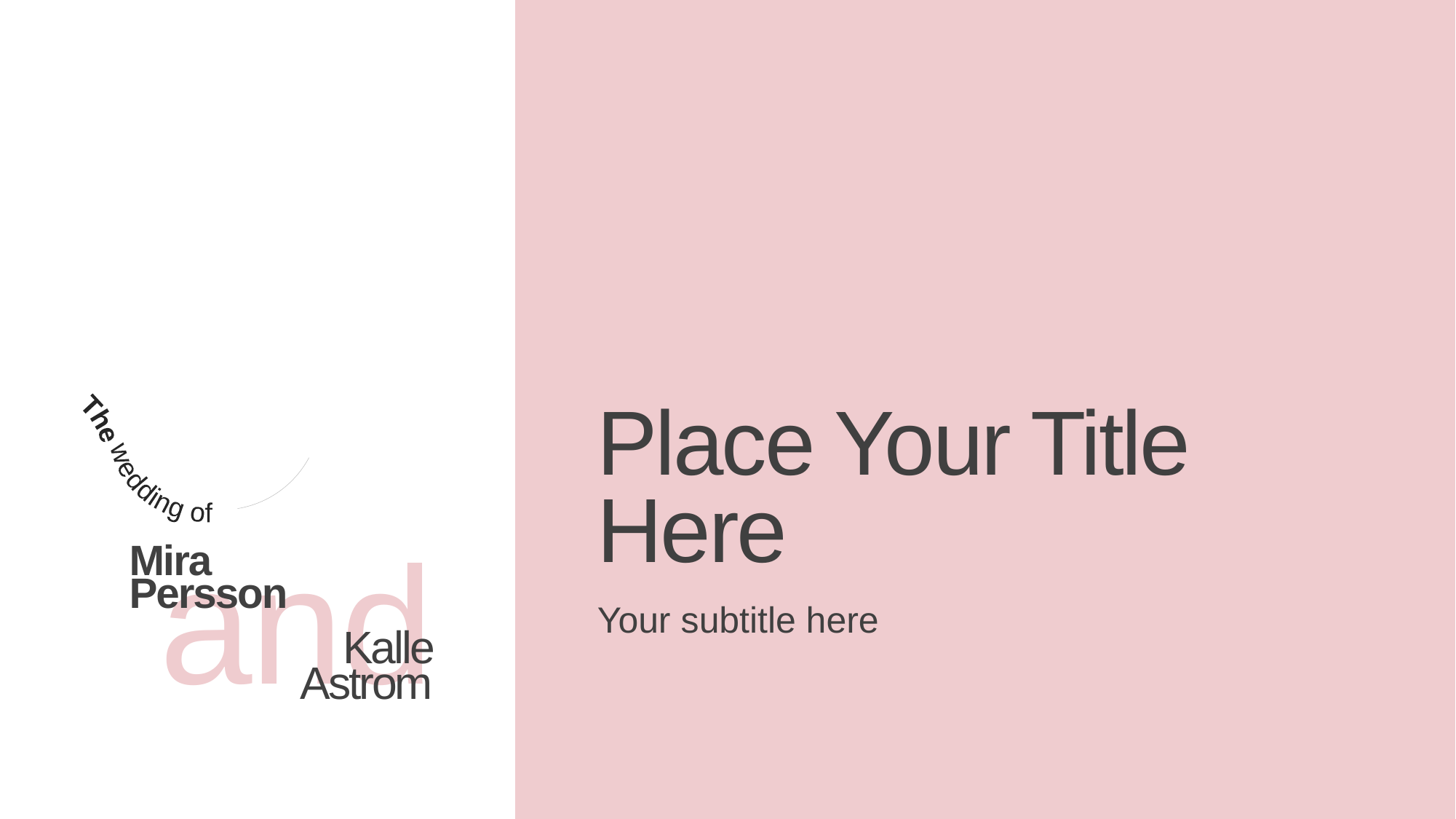

# Place Your Title Here
Mira Persson
Your subtitle here
Kalle Astrom